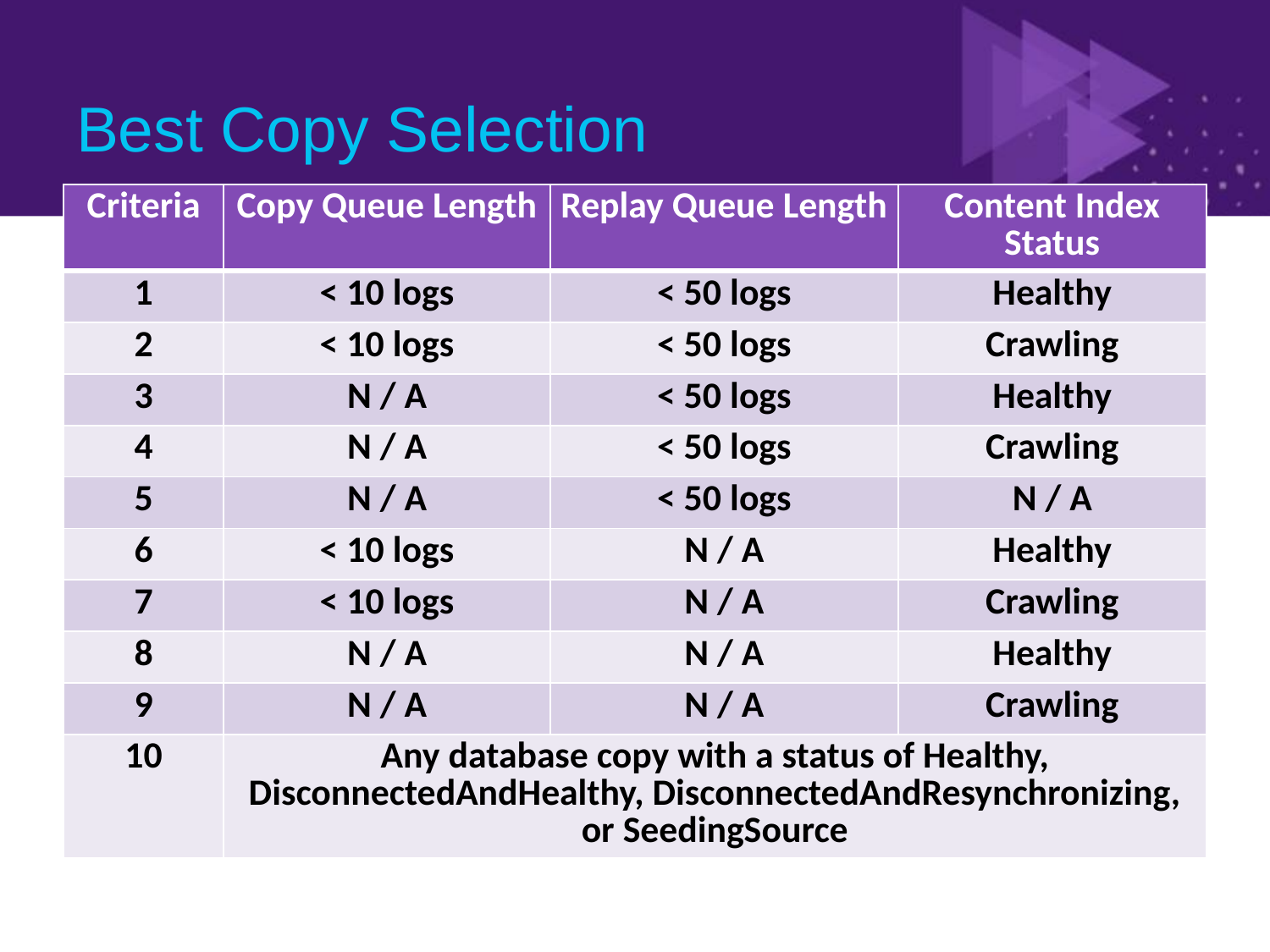

# Best Copy Selection
| Criteria | Copy Queue Length | Replay Queue Length | Content Index Status |
| --- | --- | --- | --- |
| 1 | < 10 logs | < 50 logs | Healthy |
| 2 | < 10 logs | < 50 logs | Crawling |
| 3 | N / A | < 50 logs | Healthy |
| 4 | N / A | < 50 logs | Crawling |
| 5 | N / A | < 50 logs | N / A |
| 6 | < 10 logs | N / A | Healthy |
| 7 | < 10 logs | N / A | Crawling |
| 8 | N / A | N / A | Healthy |
| 9 | N / A | N / A | Crawling |
| 10 | Any database copy with a status of Healthy, DisconnectedAndHealthy, DisconnectedAndResynchronizing, or SeedingSource |  |  |